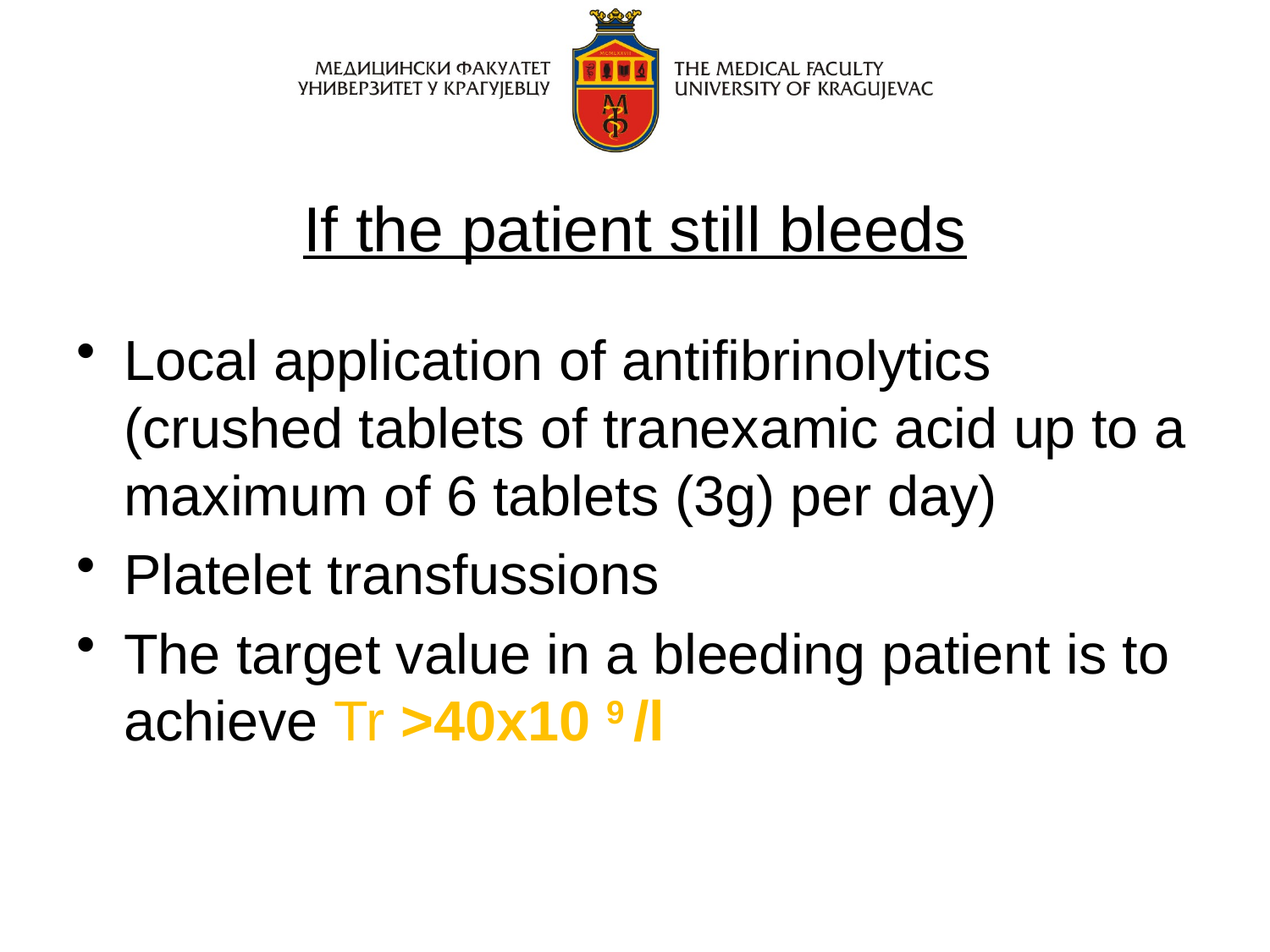

# If the patient still bleeds
Local application of antifibrinolytics (crushed tablets of tranexamic acid up to a maximum of 6 tablets (3g) per day)
Platelet transfussions
The target value in a bleeding patient is to achieve Tr >40x10 9 /l